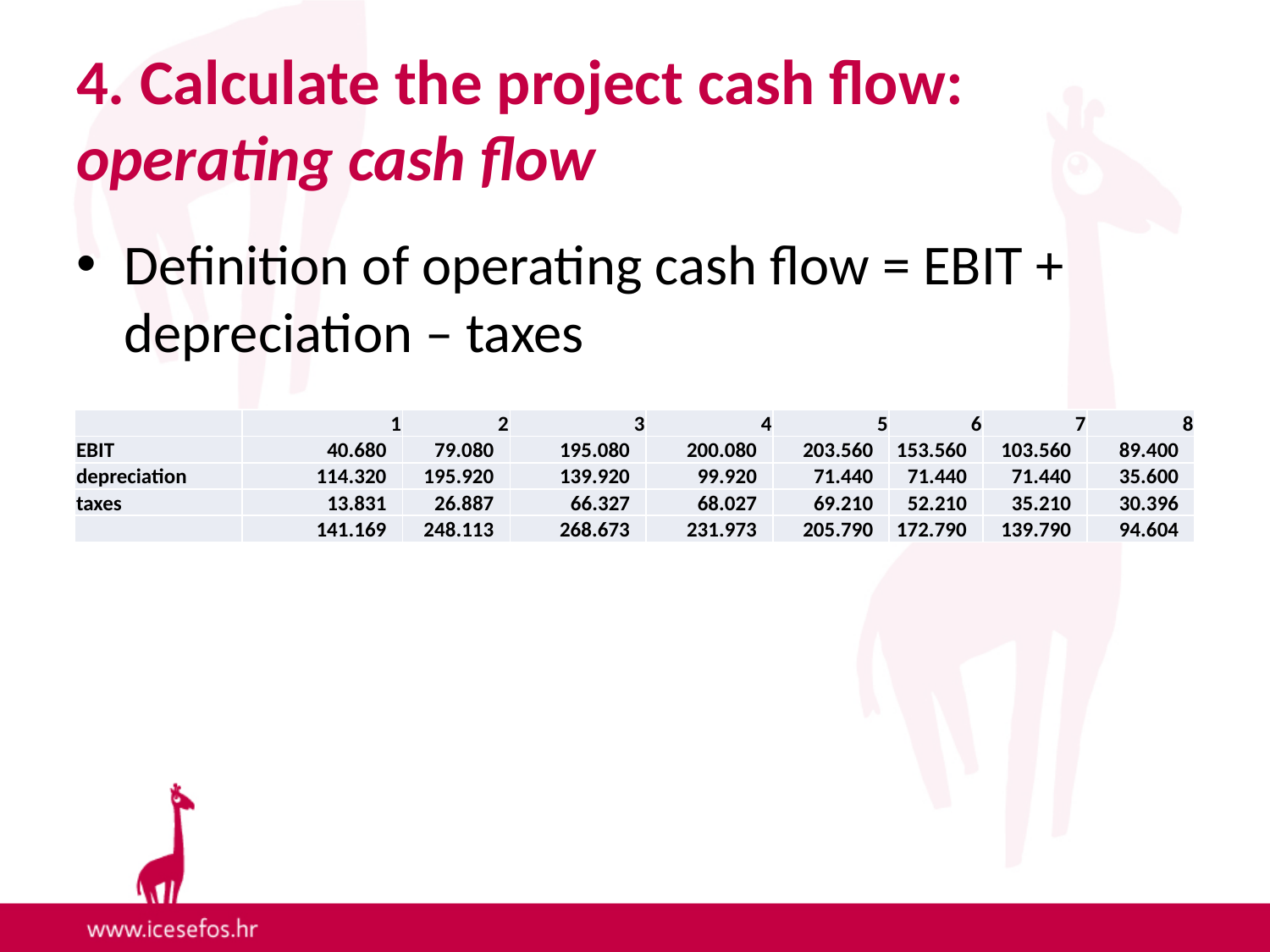

# 4. Calculate the project cash flow: operating cash flow
Definition of operating cash flow = EBIT + depreciation – taxes

|  | 1 | 2 | 3 | 4 | 5 | 6 | 7 | 8 |
| --- | --- | --- | --- | --- | --- | --- | --- | --- |
| EBIT | 40.680 | 79.080 | 195.080 | 200.080 | 203.560 | 153.560 | 103.560 | 89.400 |
| depreciation | 114.320 | 195.920 | 139.920 | 99.920 | 71.440 | 71.440 | 71.440 | 35.600 |
| taxes | 13.831 | 26.887 | 66.327 | 68.027 | 69.210 | 52.210 | 35.210 | 30.396 |
|  | 141.169 | 248.113 | 268.673 | 231.973 | 205.790 | 172.790 | 139.790 | 94.604 |